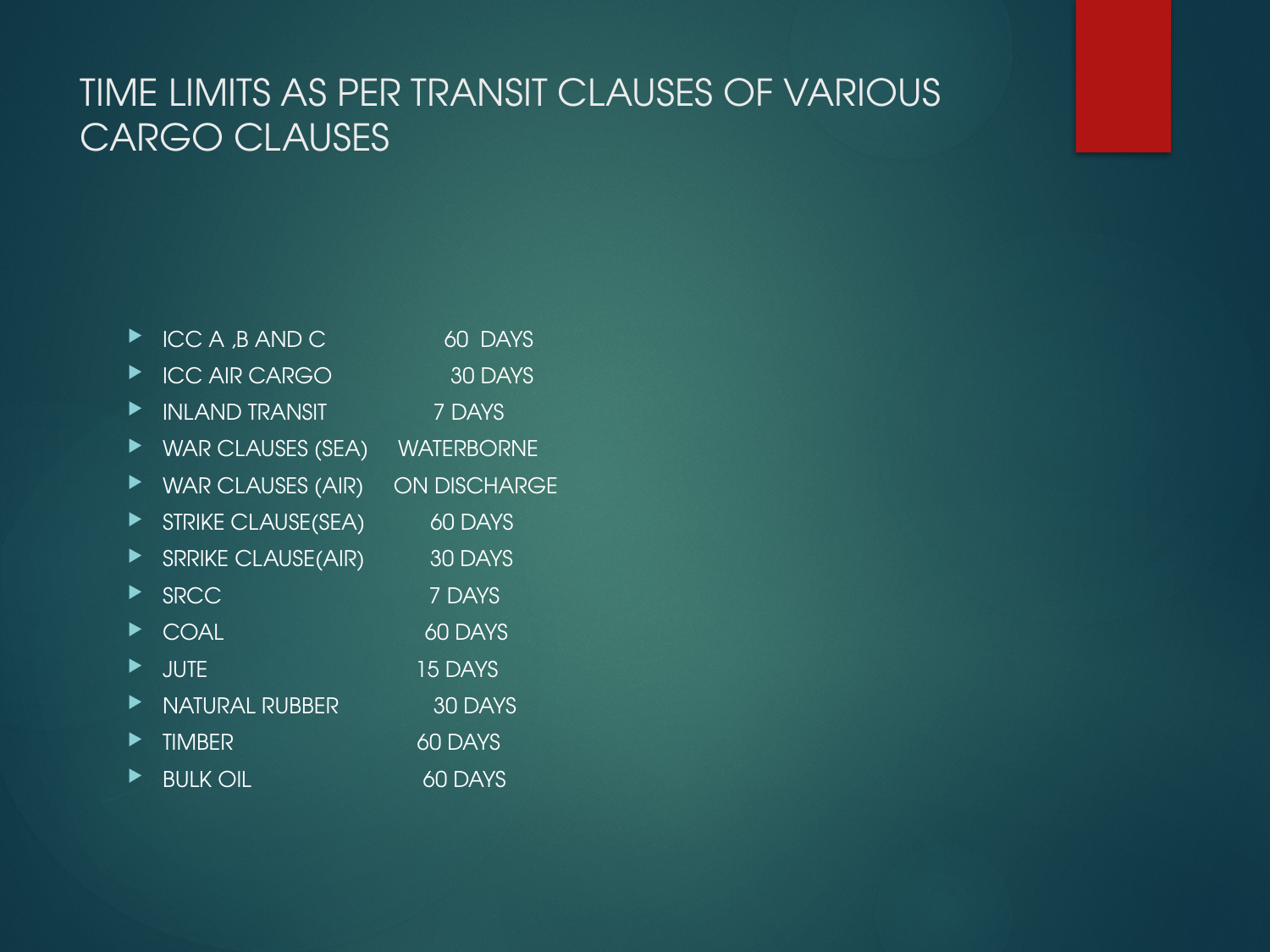

# TIME LIMITS AS PER TRANSIT CLAUSES OF VARIOUS CARGO CLAUSES

ICC A ,B AND C                    60  DAYS
ICC AIR CARGO                    30 DAYS
INLAND TRANSIT                  7 DAYS
WAR CLAUSES (SEA)     WATERBORNE
WAR CLAUSES (AIR)     ON DISCHARGE
STRIKE CLAUSE(SEA)           60 DAYS
SRRIKE CLAUSE(AIR)           30 DAYS
SRCC                                   7 DAYS
COAL                                  60 DAYS
JUTE                                   15 DAYS
NATURAL RUBBER                30 DAYS
TIMBER                               60 DAYS
BULK OIL                             60 DAYS